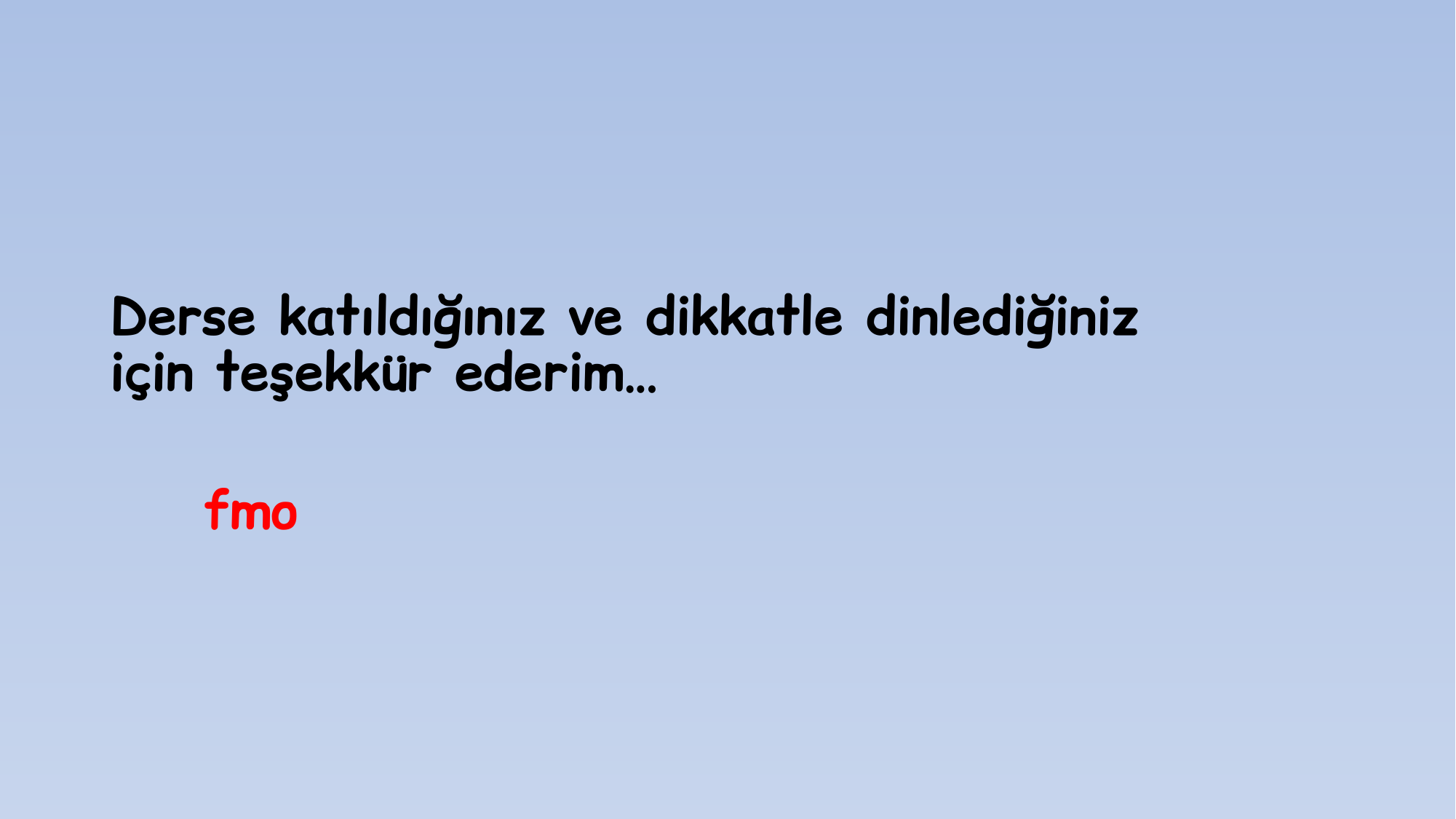

Derse katıldığınız ve dikkatle dinlediğiniz için teşekkür ederim…

									fmo